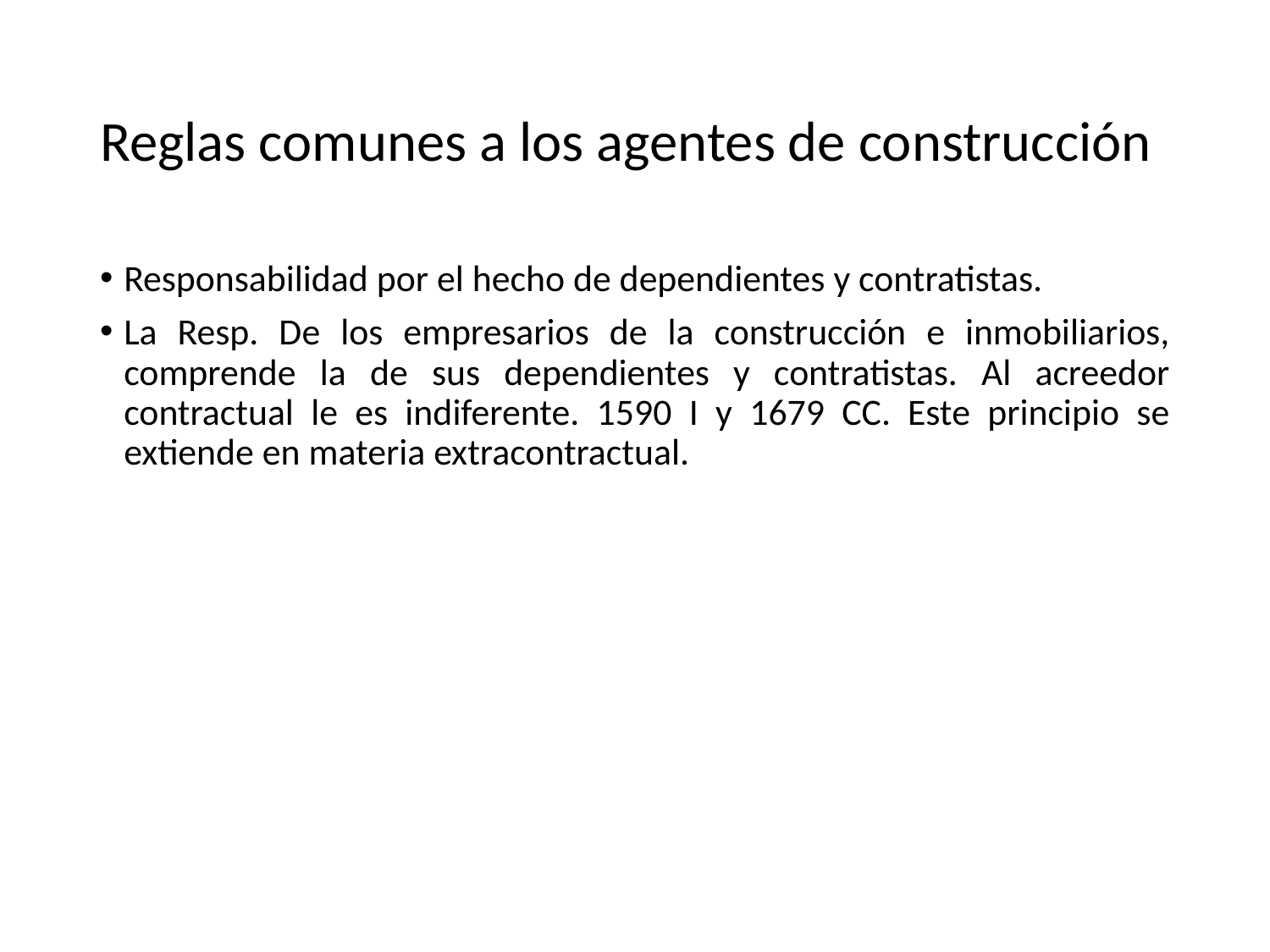

# Reglas comunes a los agentes de construcción
Responsabilidad por el hecho de dependientes y contratistas.
La Resp. De los empresarios de la construcción e inmobiliarios, comprende la de sus dependientes y contratistas. Al acreedor contractual le es indiferente. 1590 I y 1679 CC. Este principio se extiende en materia extracontractual.